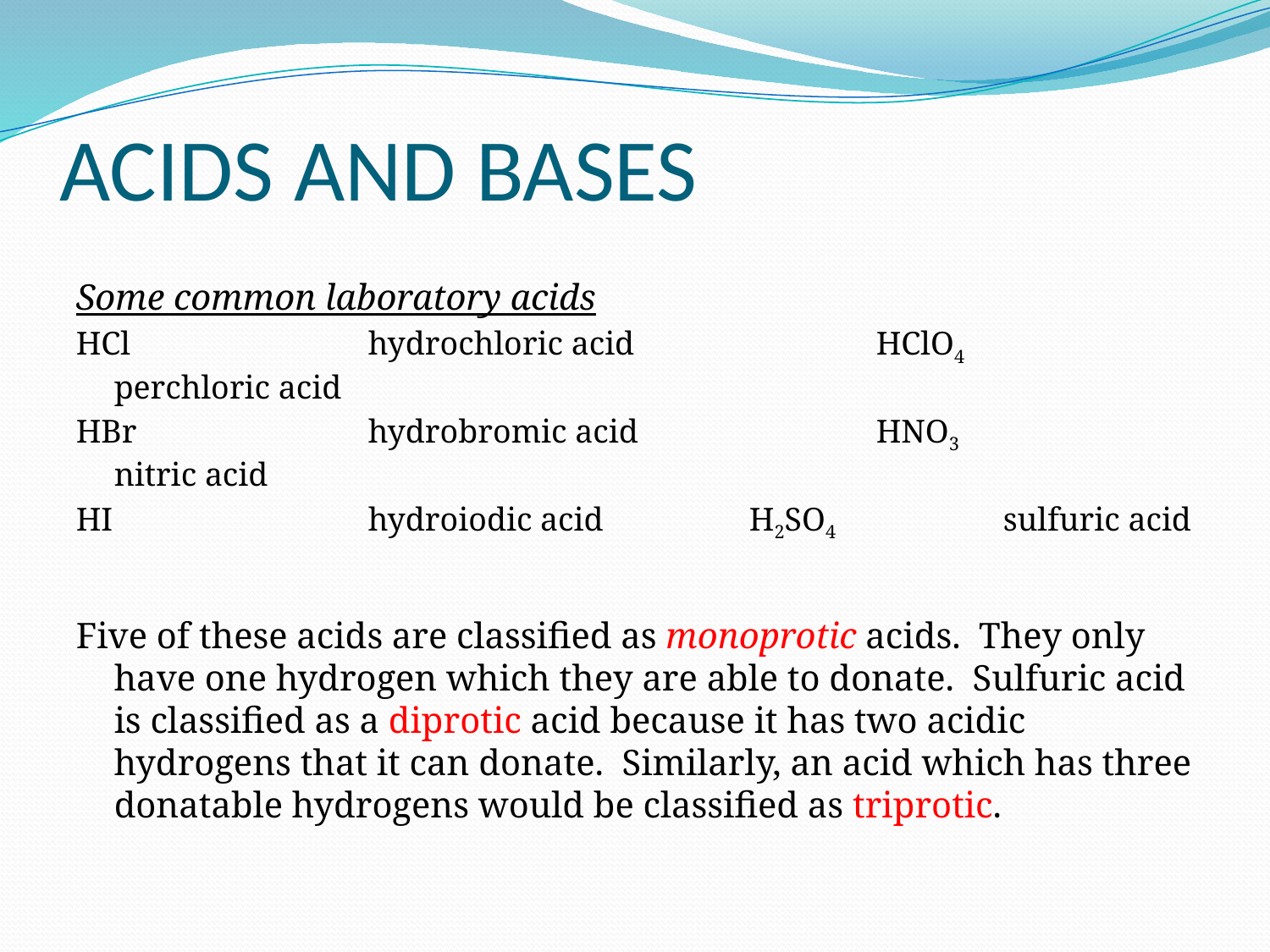

# ACIDS AND BASES
Some common laboratory acids
HCl		hydrochloric acid		HClO4		perchloric acid
HBr		hydrobromic acid		HNO3		nitric acid
HI		  	hydroiodic acid		H2SO4		sulfuric acid

Five of these acids are classified as monoprotic acids.  They only have one hydrogen which they are able to donate.  Sulfuric acid is classified as a diprotic acid because it has two acidic hydrogens that it can donate.  Similarly, an acid which has three donatable hydrogens would be classified as triprotic.